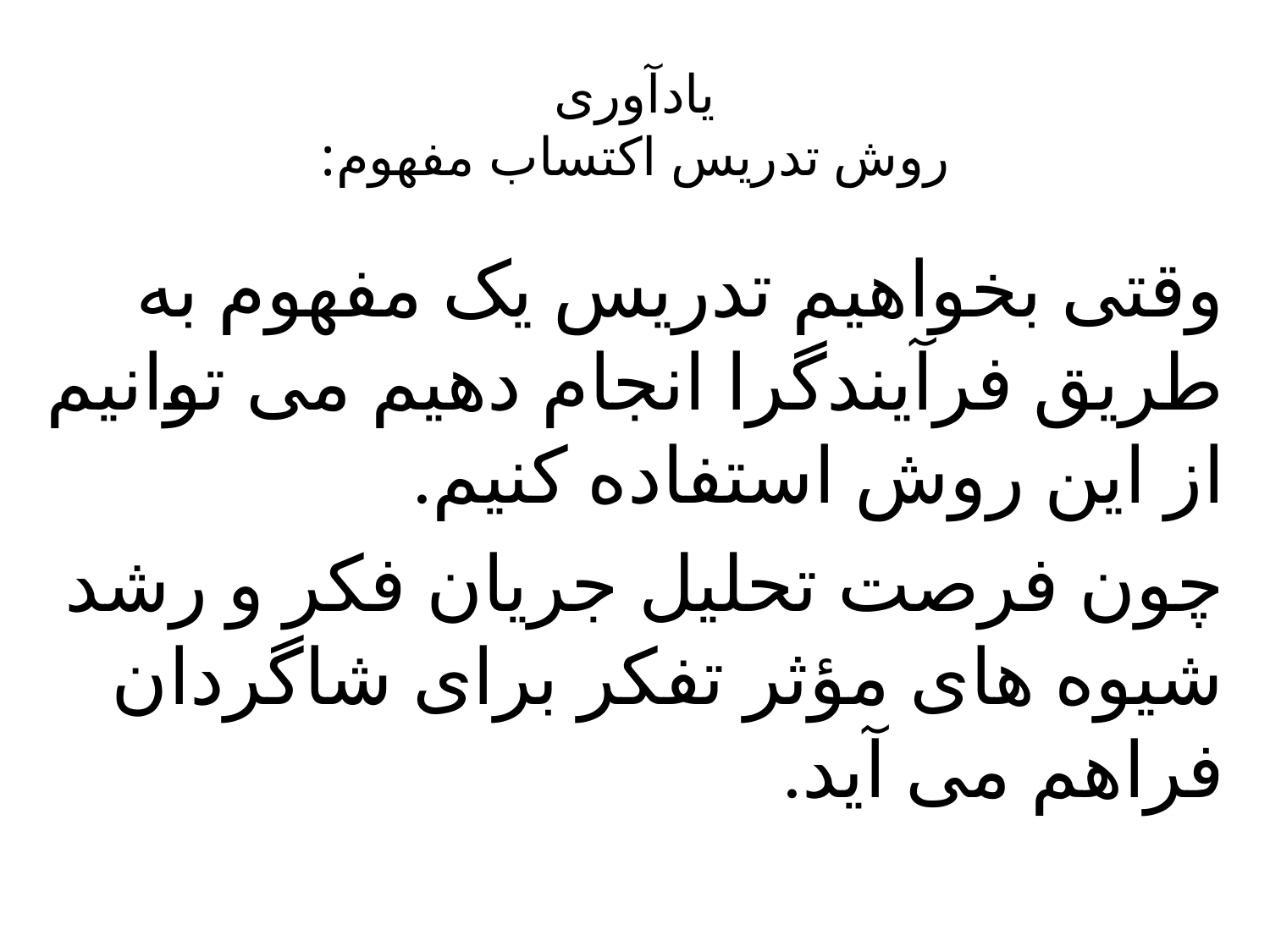

# یادآوری روش تدریس اکتساب مفهوم:
وقتی بخواهیم تدریس یک مفهوم به طریق فرآیندگرا انجام دهیم می توانیم از این روش استفاده کنیم.
چون فرصت تحلیل جریان فکر و رشد شیوه های مؤثر تفکر برای شاگردان فراهم می آید.